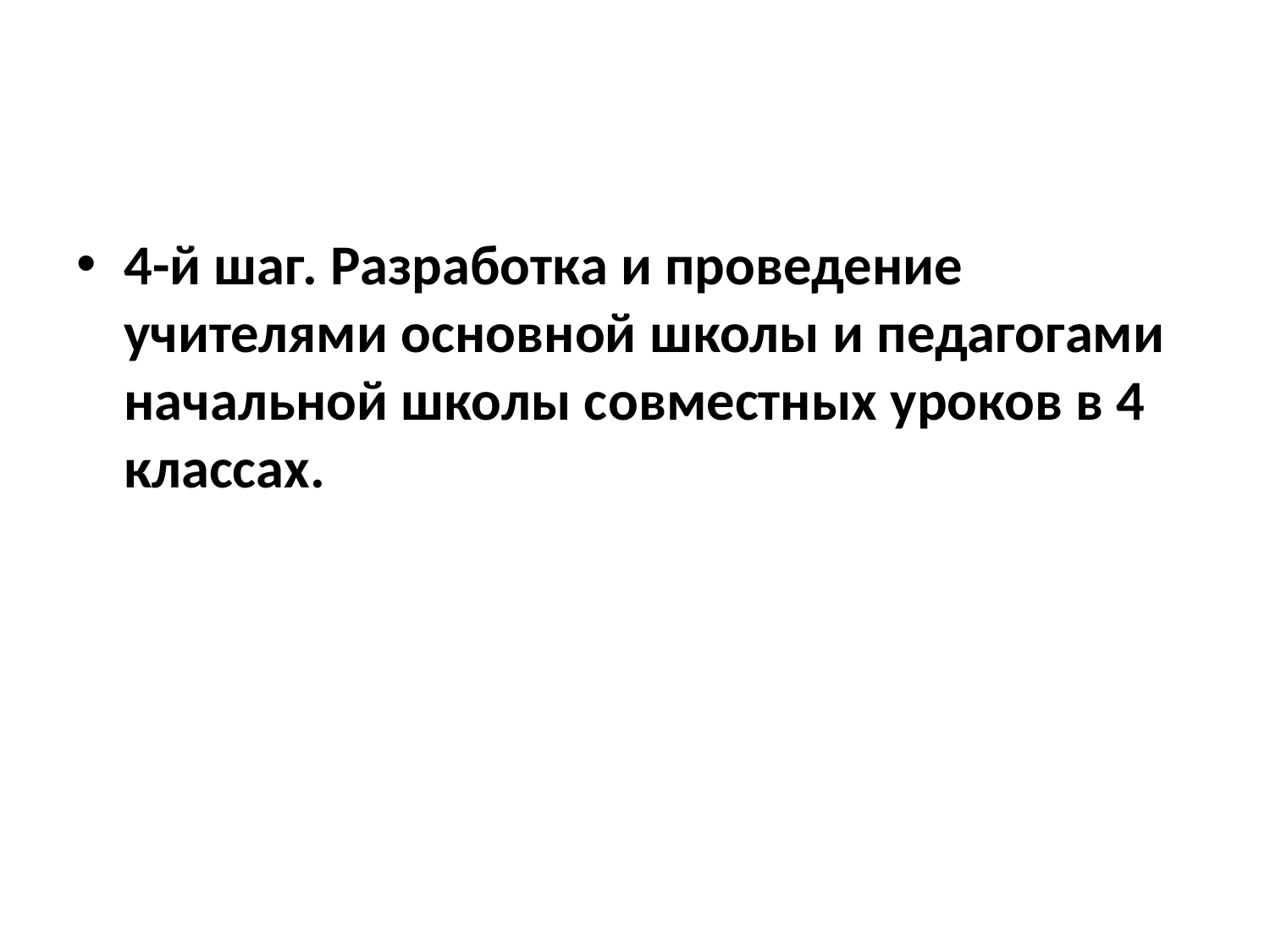

#
4-й шаг. Разработка и проведение учителями основной школы и педагогами начальной школы совместных уроков в 4 клас­сах.